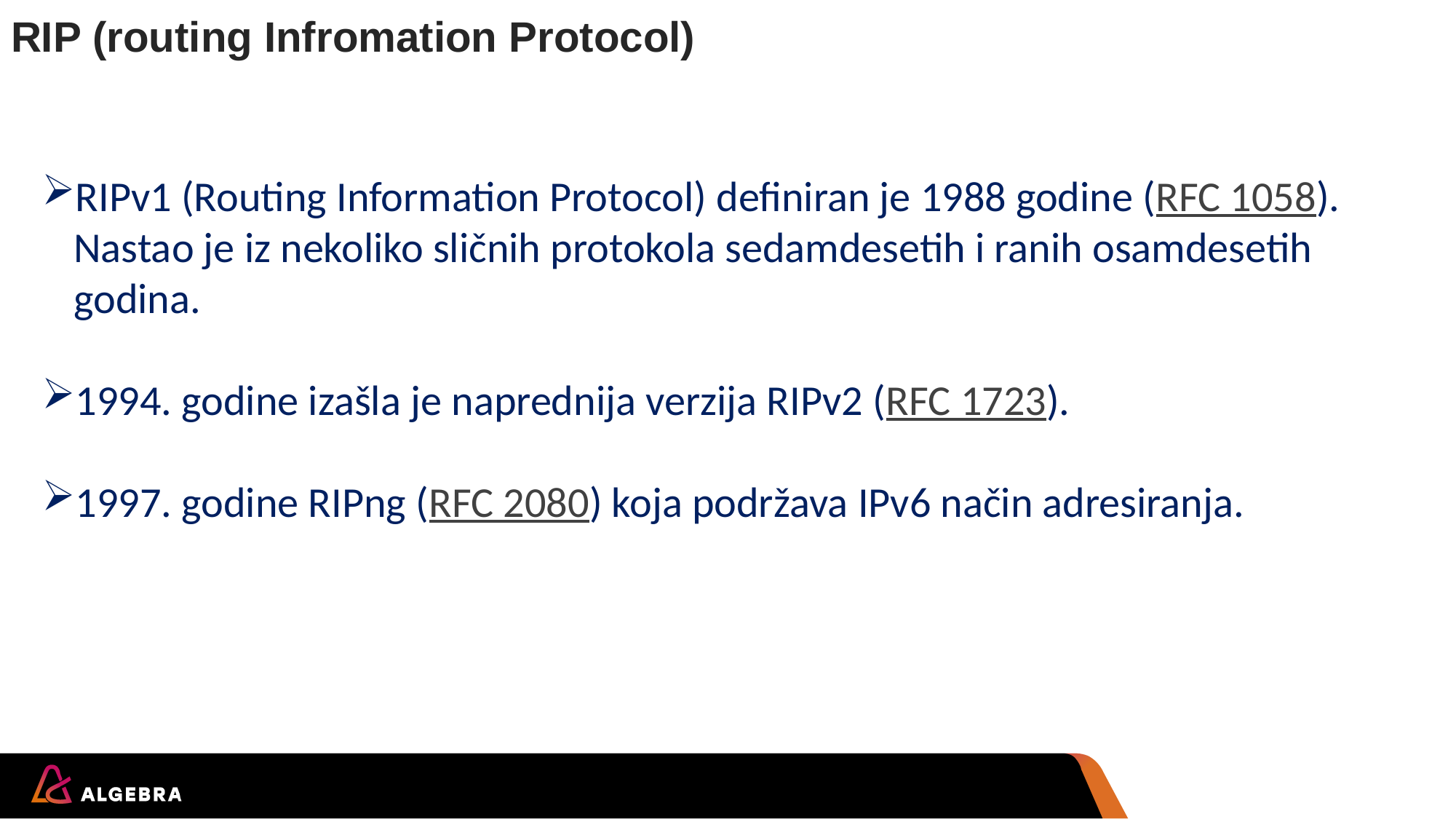

# RIP (routing Infromation Protocol)
RIPv1 (Routing Information Protocol) definiran je 1988 godine (RFC 1058). Nastao je iz nekoliko sličnih protokola sedamdesetih i ranih osamdesetih godina.

1994. godine izašla je naprednija verzija RIPv2 (RFC 1723).

1997. godine RIPng (RFC 2080) koja podržava IPv6 način adresiranja.